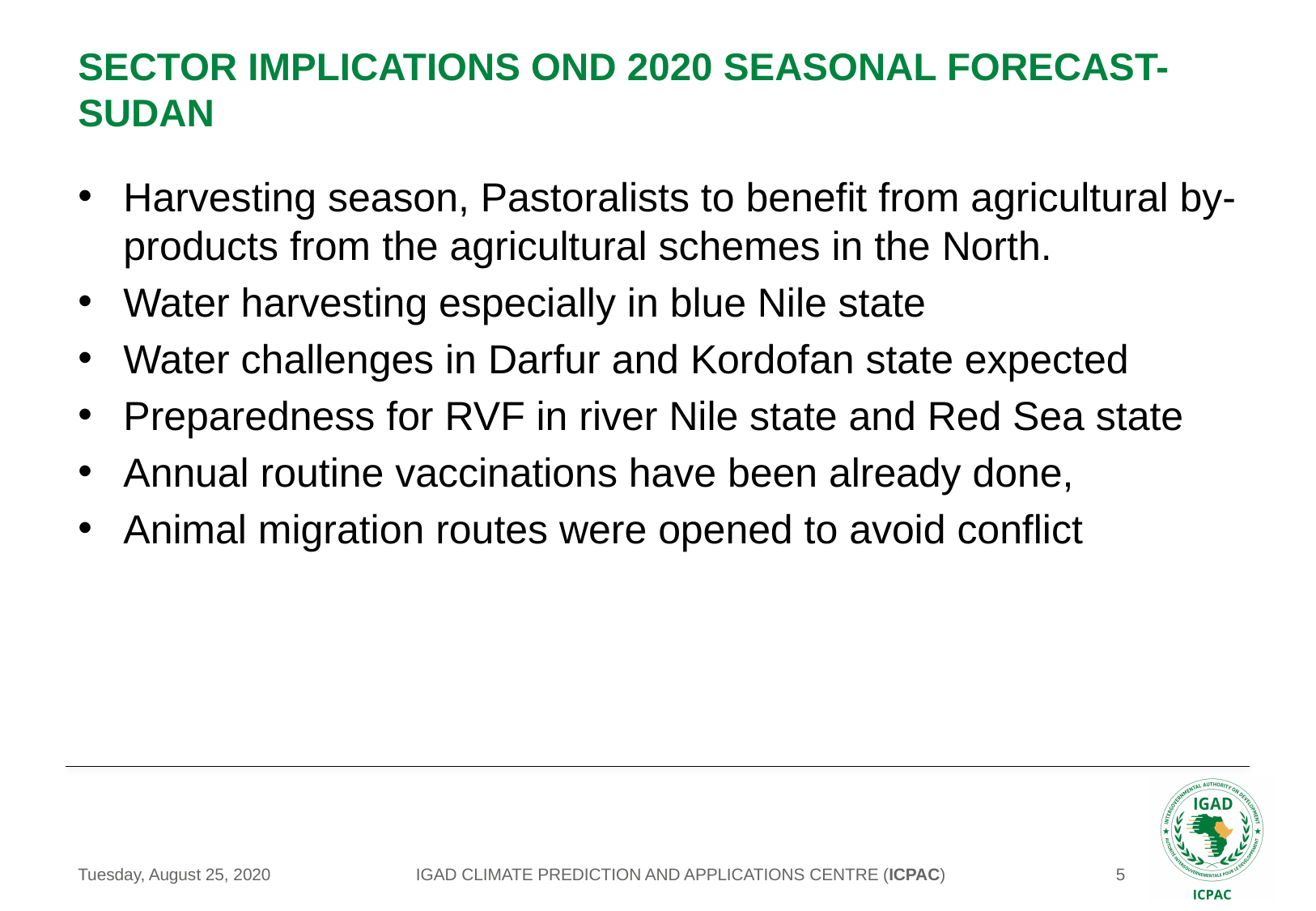

# Sector implications OND 2020 seasonal forecast- sudan
Harvesting season, Pastoralists to benefit from agricultural by-products from the agricultural schemes in the North.
Water harvesting especially in blue Nile state
Water challenges in Darfur and Kordofan state expected
Preparedness for RVF in river Nile state and Red Sea state
Annual routine vaccinations have been already done,
Animal migration routes were opened to avoid conflict

IGAD CLIMATE PREDICTION AND APPLICATIONS CENTRE (ICPAC)
Tuesday, August 25, 2020
5